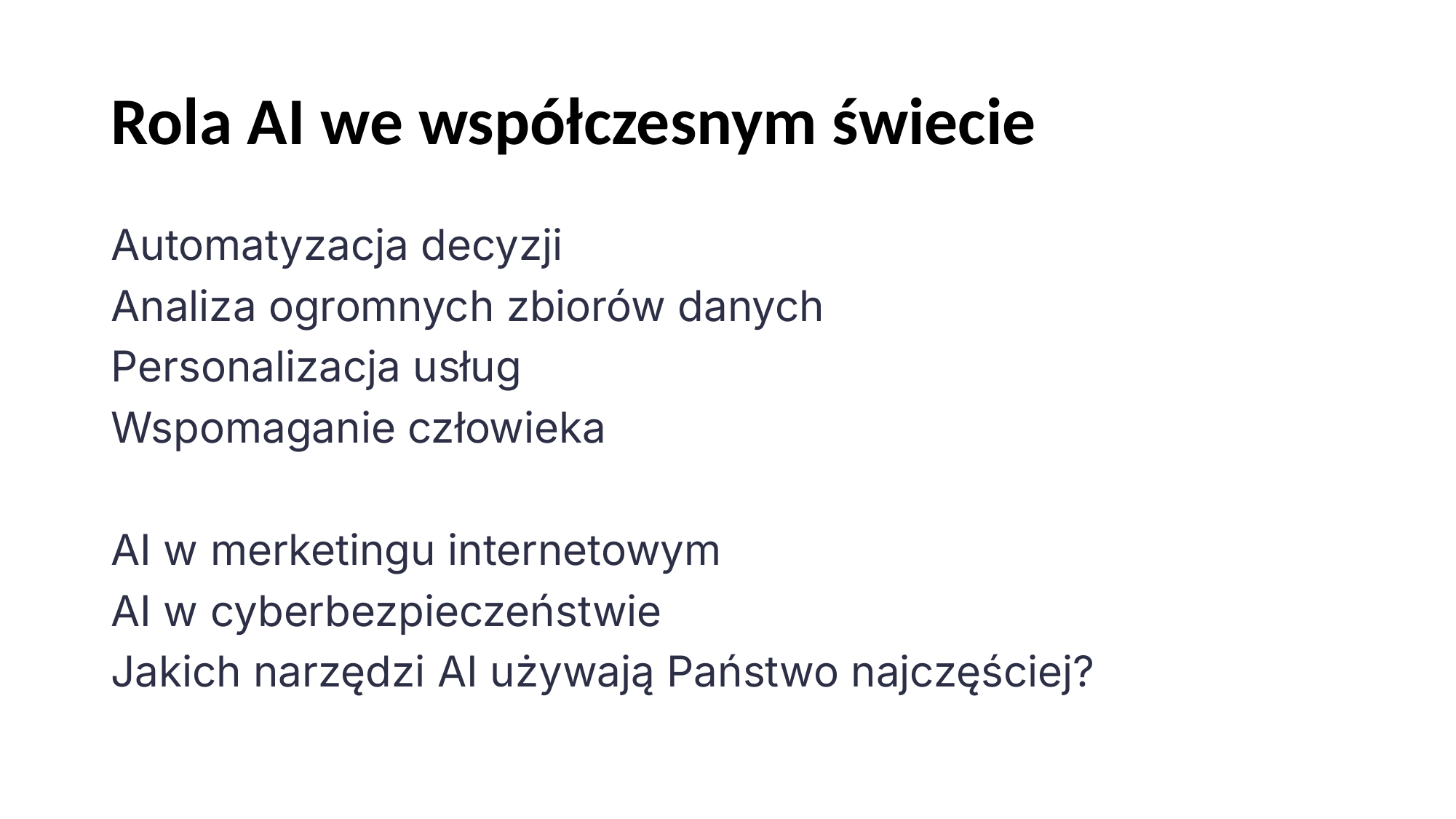

# Rola AI we współczesnym świecie
Automatyzacja decyzji
Analiza ogromnych zbiorów danych
Personalizacja usług
Wspomaganie człowieka

AI w merketingu internetowym
AI w cyberbezpieczeństwie
Jakich narzędzi AI używają Państwo najczęściej?